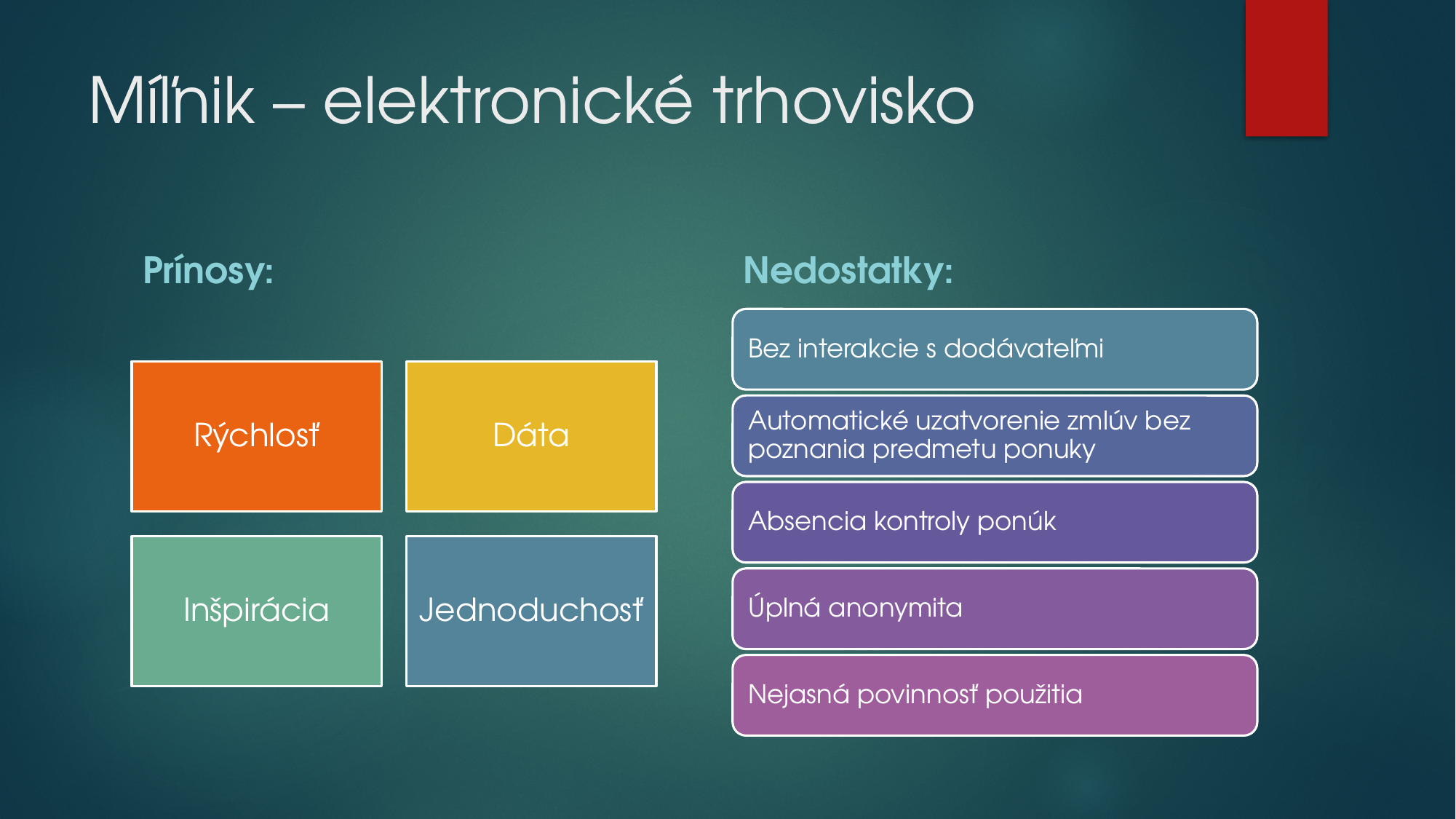

# Míľnik – elektronické trhovisko
Prínosy:
Nedostatky:
Bez interakcie s dodávateľmi
Automatické uzatvorenie zmlúv bez poznania predmetu ponuky
Absencia kontroly ponúk
Úplná anonymita
Nejasná povinnosť použitia
Rýchlosť
Dáta
Inšpirácia
Jednoduchosť